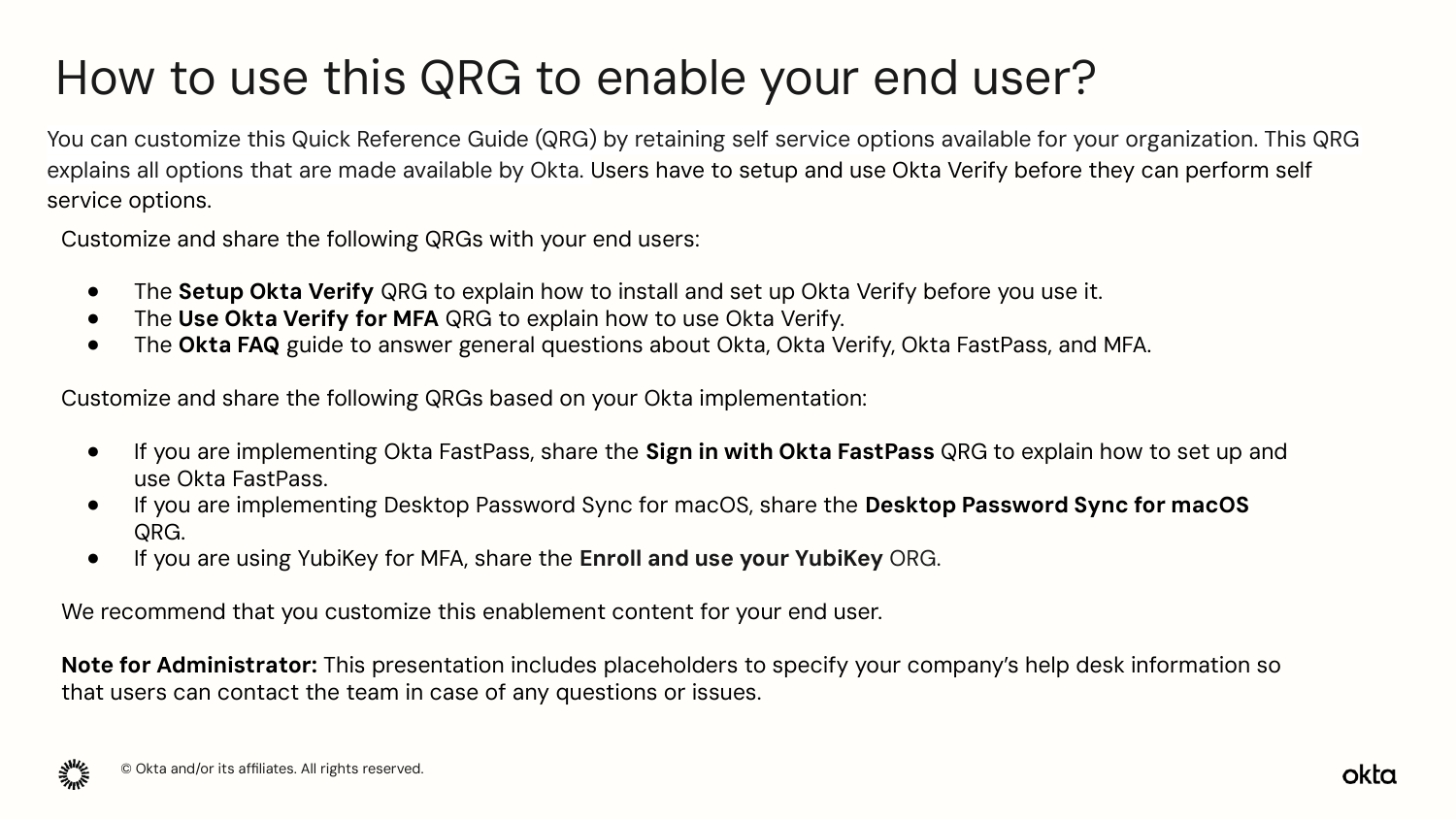

How to use this QRG to enable your end user?
You can customize this Quick Reference Guide (QRG) by retaining self service options available for your organization. This QRG explains all options that are made available by Okta. Users have to setup and use Okta Verify before they can perform self service options.
Customize and share the following QRGs with your end users:

The Setup Okta Verify QRG to explain how to install and set up Okta Verify before you use it.
The Use Okta Verify for MFA QRG to explain how to use Okta Verify.
The Okta FAQ guide to answer general questions about Okta, Okta Verify, Okta FastPass, and MFA.

Customize and share the following QRGs based on your Okta implementation:

If you are implementing Okta FastPass, share the Sign in with Okta FastPass QRG to explain how to set up and use Okta FastPass.
If you are implementing Desktop Password Sync for macOS, share the Desktop Password Sync for macOS QRG.
If you are using YubiKey for MFA, share the Enroll and use your YubiKey ORG.

We recommend that you customize this enablement content for your end user.

Note for Administrator: This presentation includes placeholders to specify your company’s help desk information so that users can contact the team in case of any questions or issues.